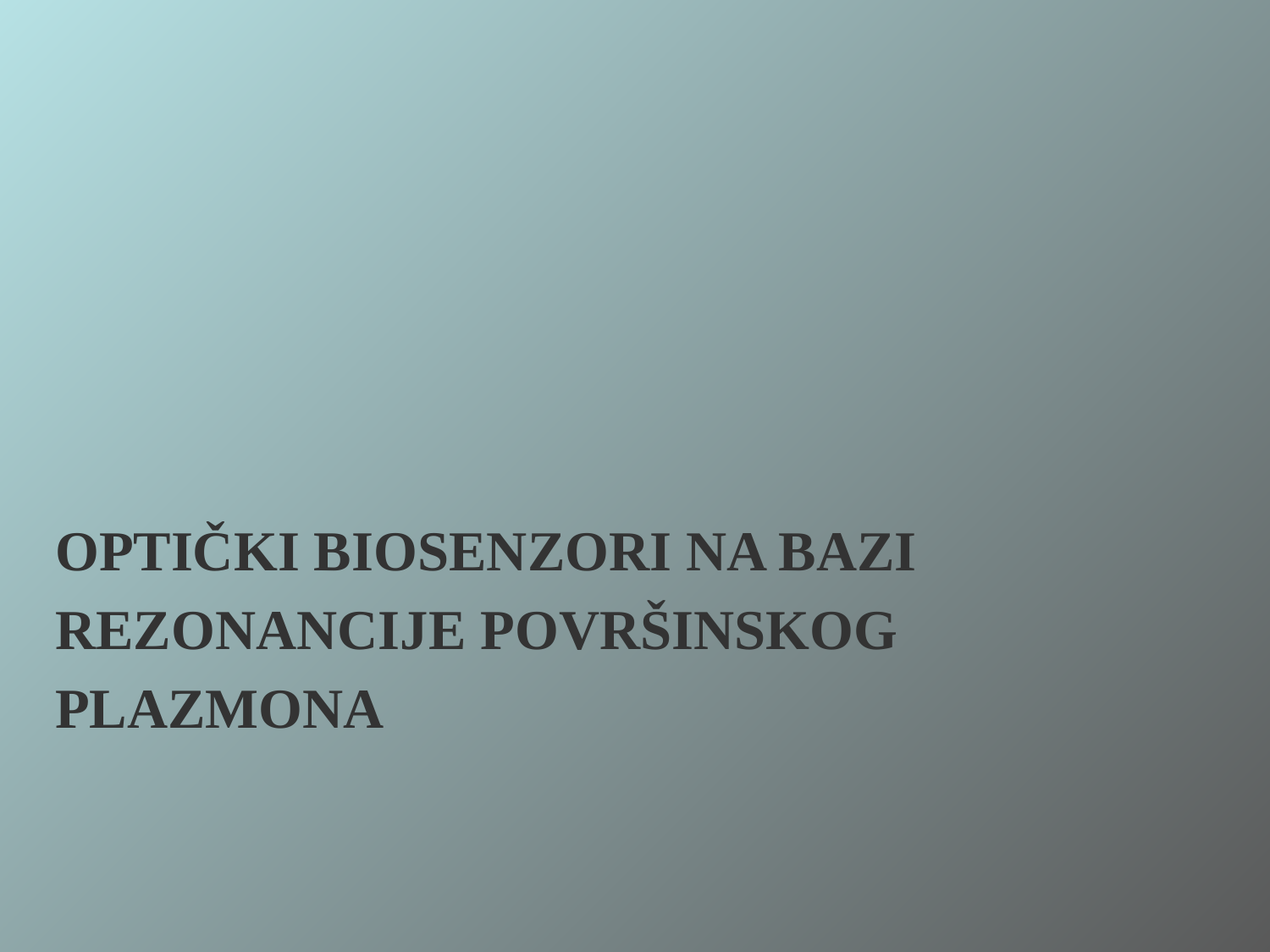

OPTIČKI BIOSENZORI NA BAZI
REZONANCIJE POVRŠINSKOG
PLAZMONA